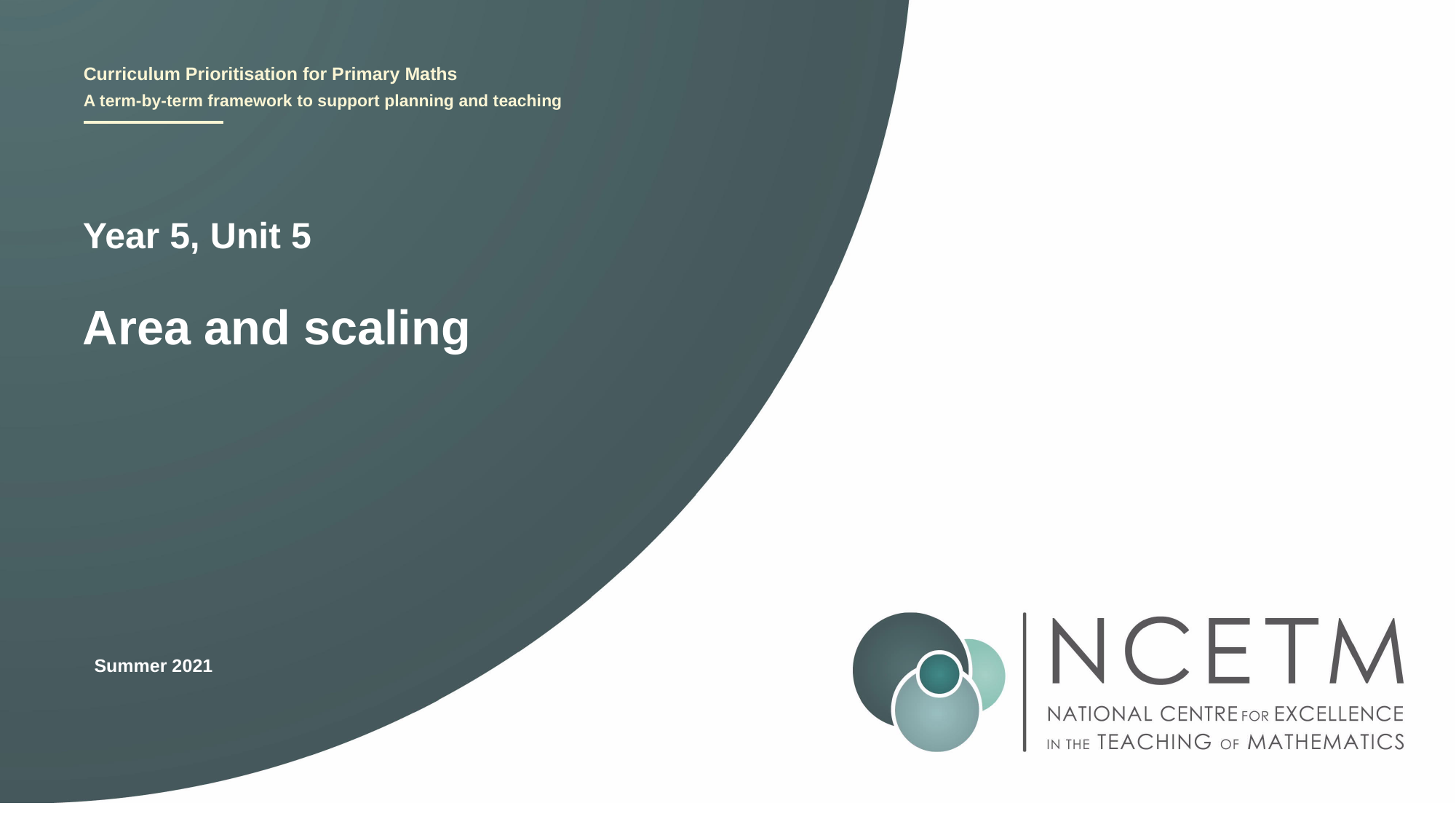

Year 5, Unit 5
Area and scaling